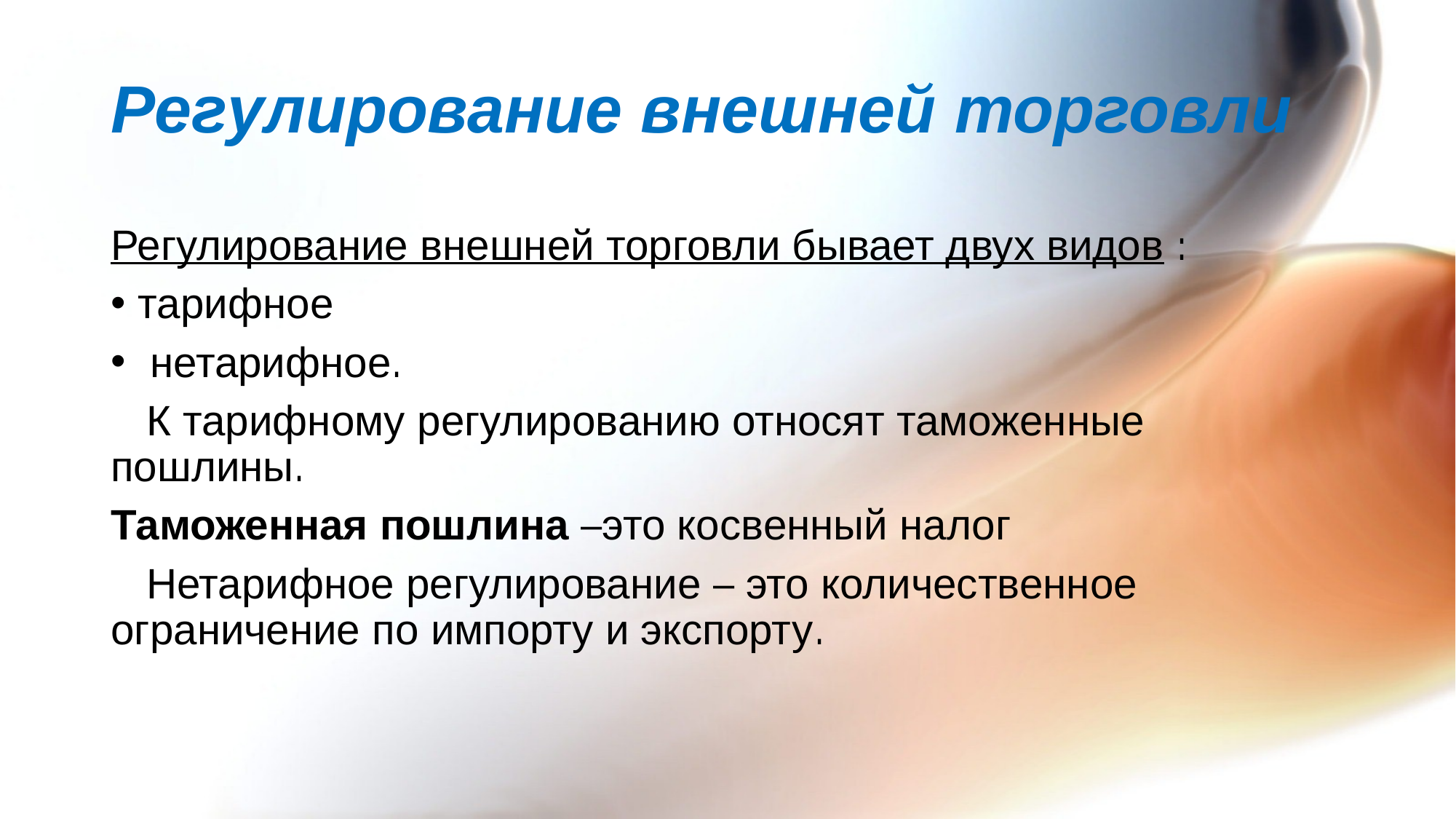

# Регулирование внешней торговли
Регулирование внешней торговли бывает двух видов :
тарифное
 нетарифное.
   К тарифному регулированию относят таможенные пошлины.
Таможенная пошлина –это косвенный налог
   Нетарифное регулирование – это количественное ограничение по импорту и экспорту.